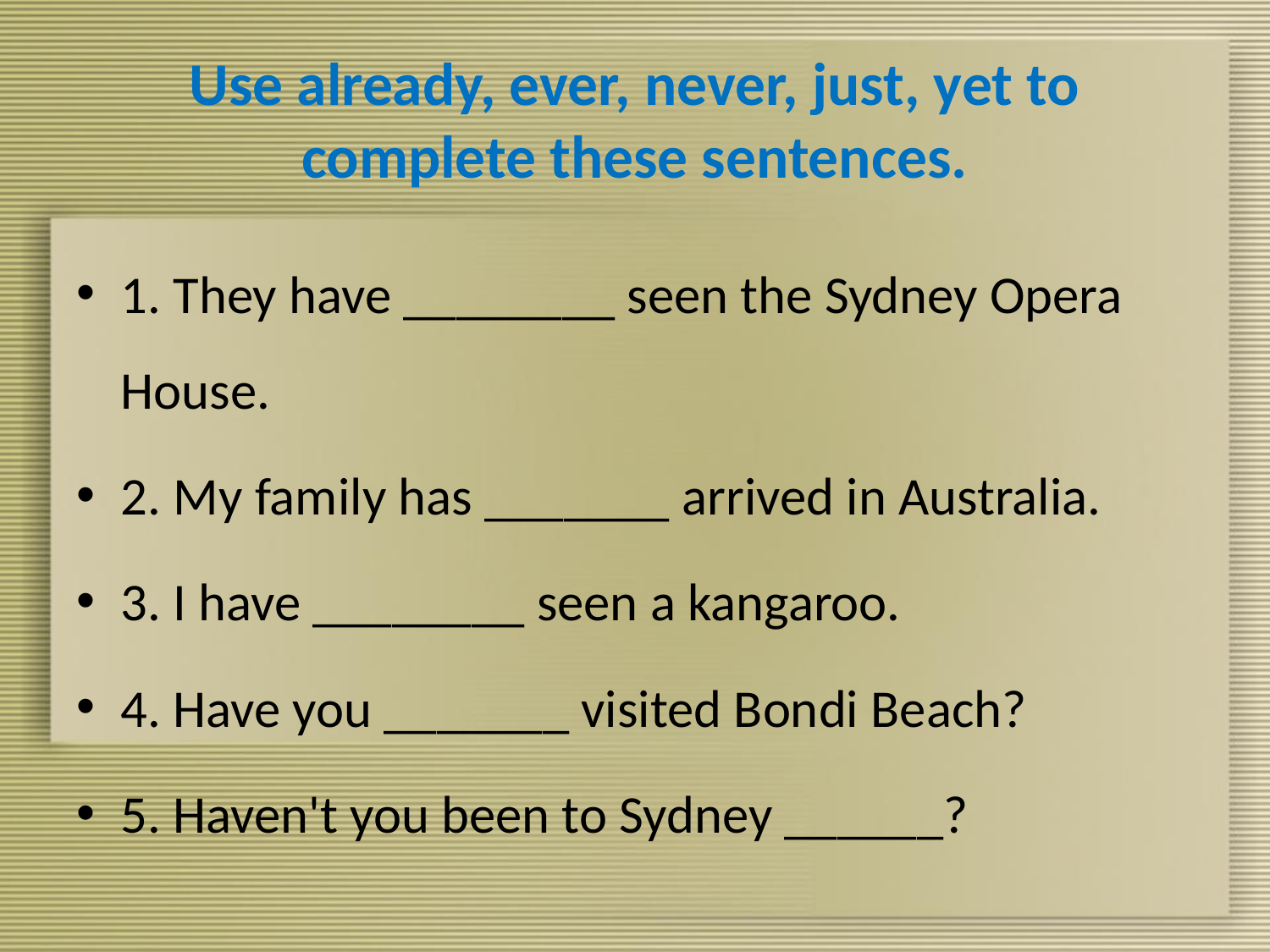

# Use already, ever, never, just, yet to complete these sentences.
1. They have ________ seen the Sydney Opera House.
2. My family has _______ arrived in Australia.
3. I have ________ seen a kangaroo.
4. Have you _______ visited Bondi Beach?
5. Haven't you been to Sydney ______?